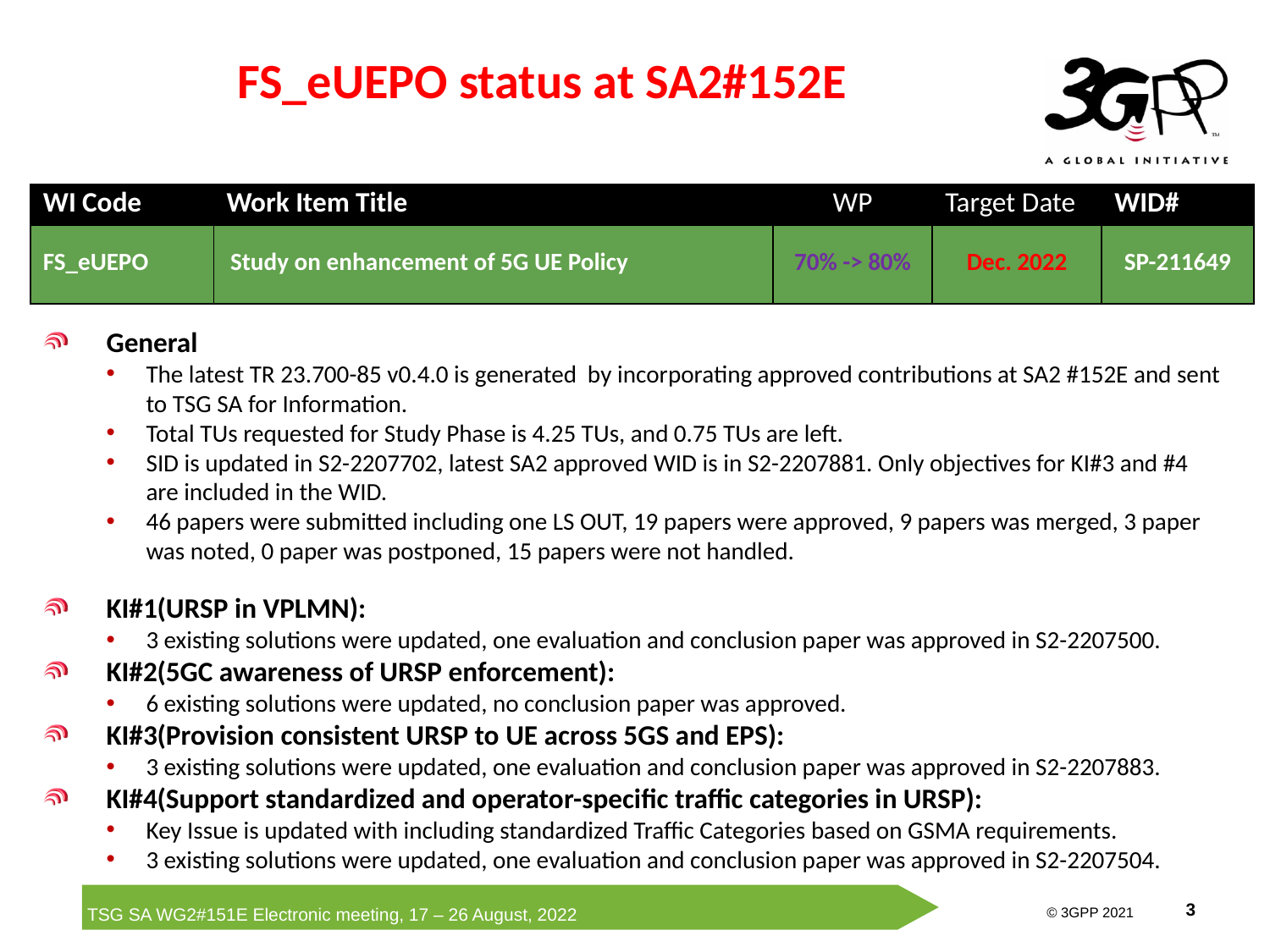

# FS_eUEPO status at SA2#152E
| WI Code | Work Item Title | WP | Target Date | WID# |
| --- | --- | --- | --- | --- |
| FS\_eUEPO | Study on enhancement of 5G UE Policy | 70% -> 80% | Dec. 2022 | SP-211649 |
General
The latest TR 23.700-85 v0.4.0 is generated  by incorporating approved contributions at SA2 #152E and sent to TSG SA for Information.
Total TUs requested for Study Phase is 4.25 TUs, and 0.75 TUs are left.
SID is updated in S2-2207702, latest SA2 approved WID is in S2-2207881. Only objectives for KI#3 and #4 are included in the WID.
46 papers were submitted including one LS OUT, 19 papers were approved, 9 papers was merged, 3 paper was noted, 0 paper was postponed, 15 papers were not handled.

KI#1(URSP in VPLMN):
3 existing solutions were updated, one evaluation and conclusion paper was approved in S2-2207500.
KI#2(5GC awareness of URSP enforcement):
6 existing solutions were updated, no conclusion paper was approved.
KI#3(Provision consistent URSP to UE across 5GS and EPS):
3 existing solutions were updated, one evaluation and conclusion paper was approved in S2-2207883.
KI#4(Support standardized and operator-specific traffic categories in URSP):
Key Issue is updated with including standardized Traffic Categories based on GSMA requirements.
3 existing solutions were updated, one evaluation and conclusion paper was approved in S2-2207504.